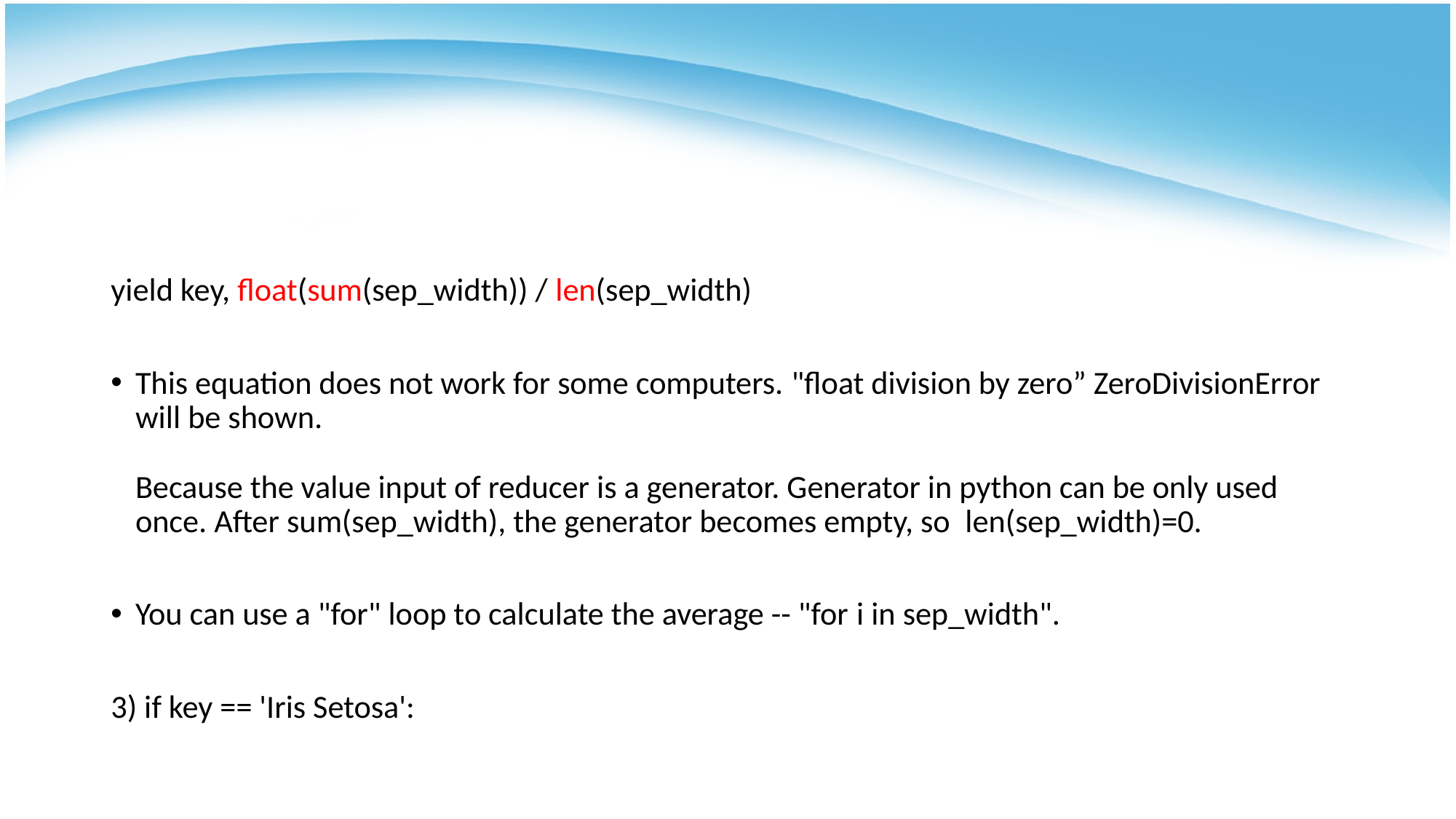

#

yield key, float(sum(sep_width)) / len(sep_width)

This equation does not work for some computers. "float division by zero” ZeroDivisionError will be shown.
Because the value input of reducer is a generator. Generator in python can be only used once. After sum(sep_width), the generator becomes empty, so  len(sep_width)=0.

You can use a "for" loop to calculate the average -- "for i in sep_width".

3) if key == 'Iris Setosa':